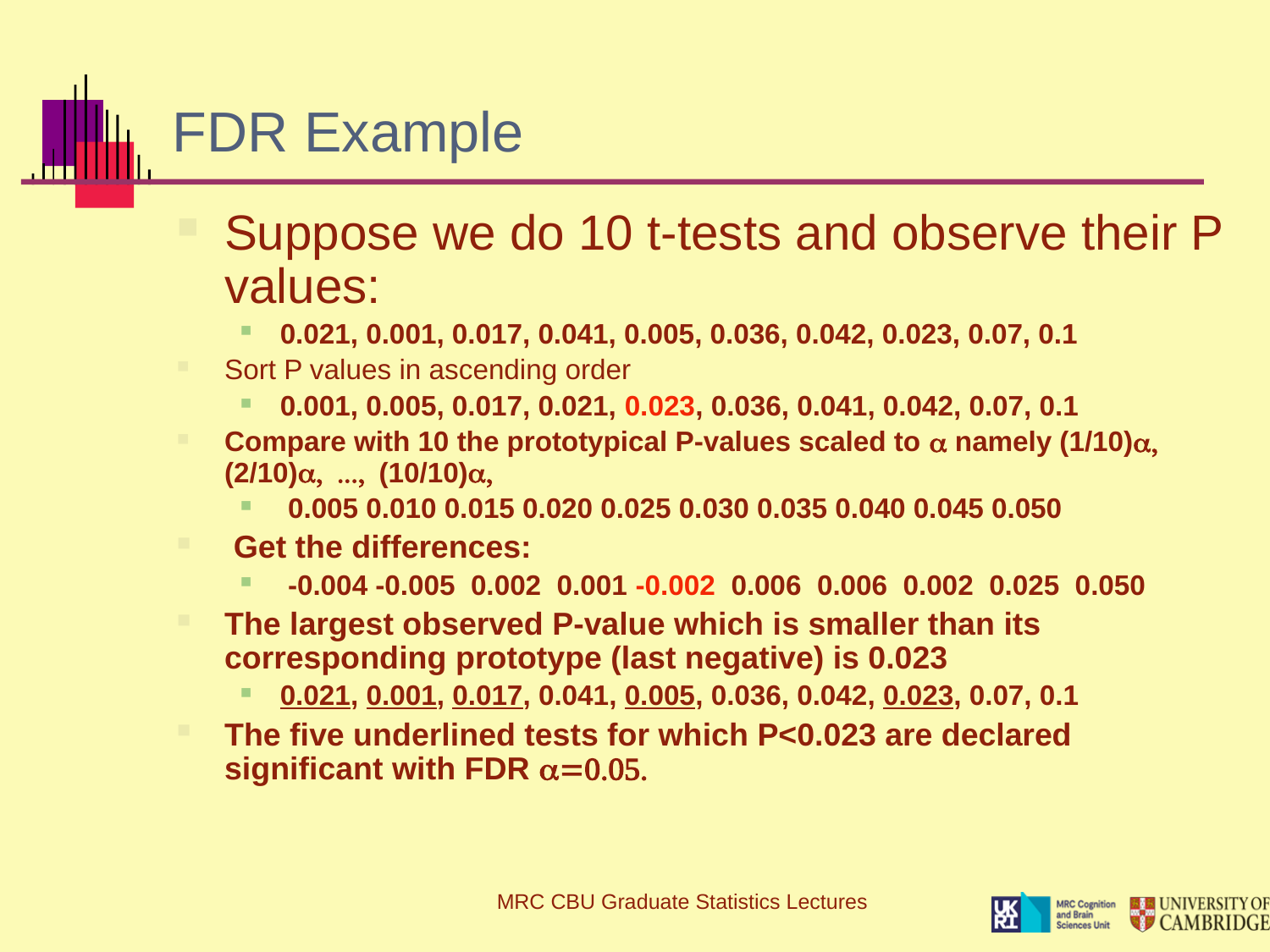

# FDR Example
Suppose we do 10 t-tests and observe their P values:
0.021, 0.001, 0.017, 0.041, 0.005, 0.036, 0.042, 0.023, 0.07, 0.1
Sort P values in ascending order
0.001, 0.005, 0.017, 0.021, 0.023, 0.036, 0.041, 0.042, 0.07, 0.1
Compare with 10 the prototypical P-values scaled to α namely (1/10)α, (2/10)α, ..., (10/10)α,
 0.005 0.010 0.015 0.020 0.025 0.030 0.035 0.040 0.045 0.050
 Get the differences:
 -0.004 -0.005  0.002  0.001 -0.002  0.006  0.006  0.002  0.025  0.050
The largest observed P-value which is smaller than its corresponding prototype (last negative) is 0.023
0.021, 0.001, 0.017, 0.041, 0.005, 0.036, 0.042, 0.023, 0.07, 0.1
The five underlined tests for which P<0.023 are declared significant with FDR α=0.05.

MRC CBU Graduate Statistics Lectures